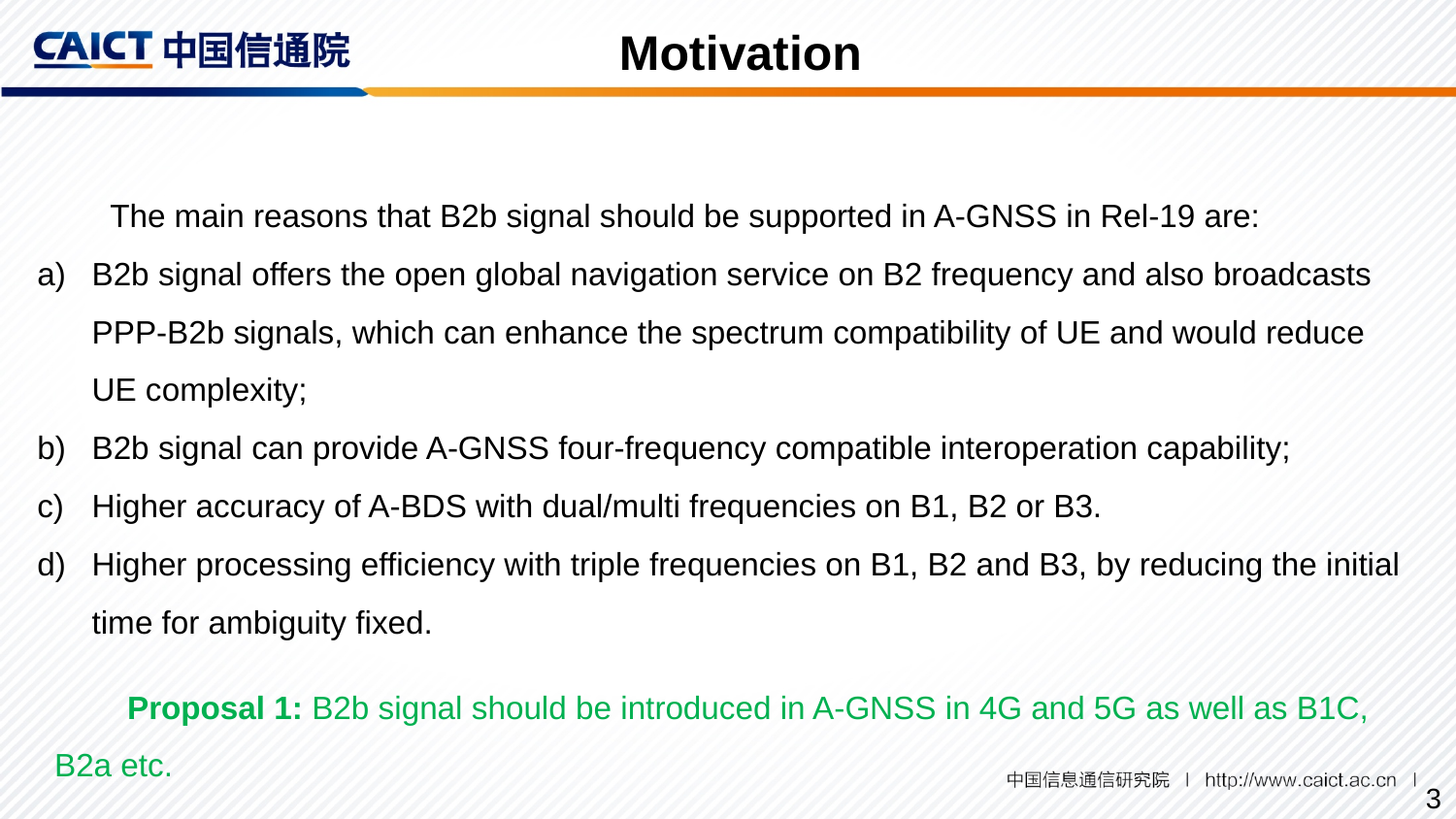

Motivation
The main reasons that B2b signal should be supported in A-GNSS in Rel-19 are:
B2b signal offers the open global navigation service on B2 frequency and also broadcasts PPP-B2b signals, which can enhance the spectrum compatibility of UE and would reduce UE complexity;
B2b signal can provide A-GNSS four-frequency compatible interoperation capability;
Higher accuracy of A-BDS with dual/multi frequencies on B1, B2 or B3.
Higher processing efficiency with triple frequencies on B1, B2 and B3, by reducing the initial time for ambiguity fixed.
Proposal 1: B2b signal should be introduced in A-GNSS in 4G and 5G as well as B1C, B2a etc.